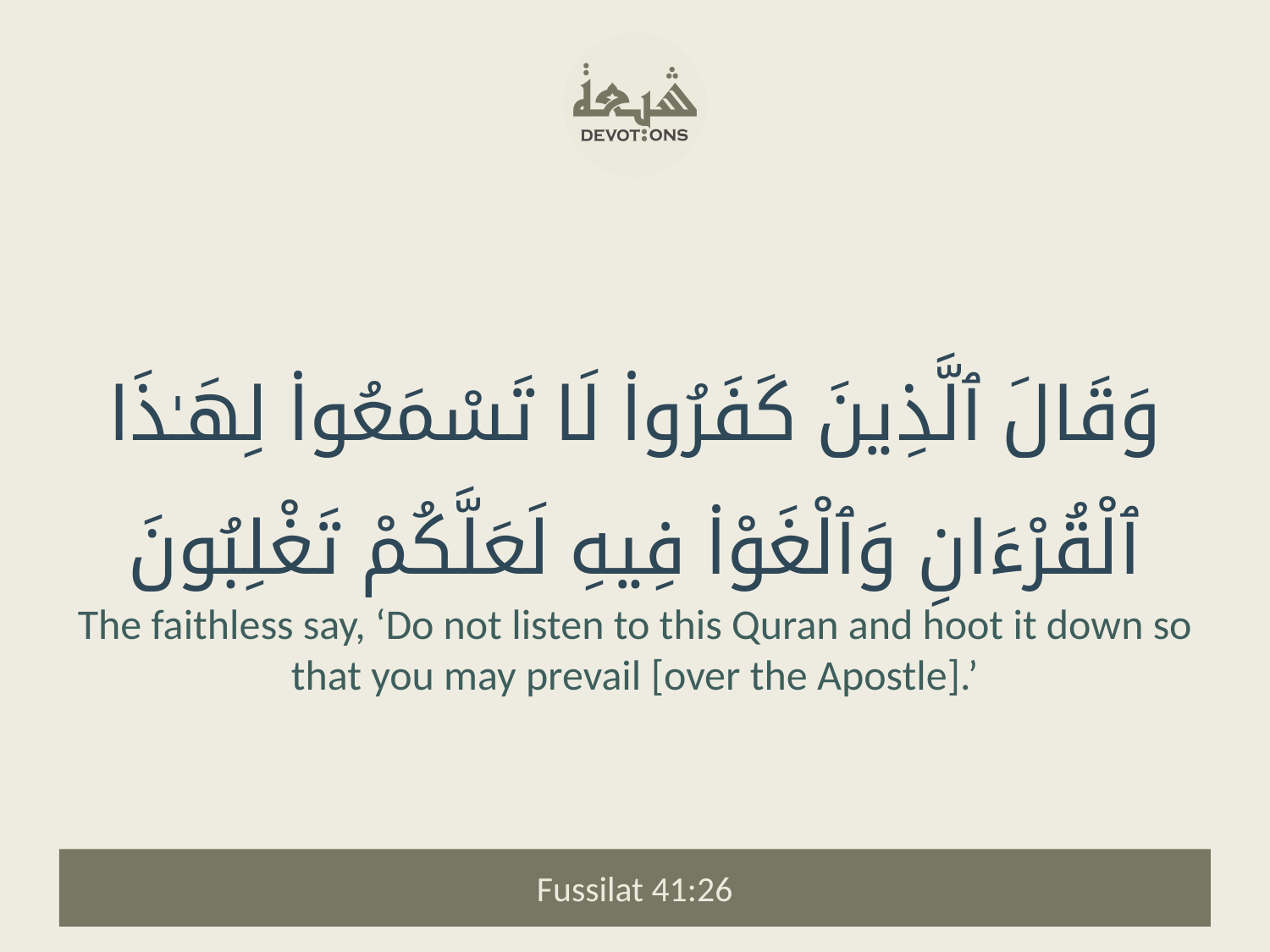

وَقَالَ ٱلَّذِينَ كَفَرُوا۟ لَا تَسْمَعُوا۟ لِهَـٰذَا ٱلْقُرْءَانِ وَٱلْغَوْا۟ فِيهِ لَعَلَّكُمْ تَغْلِبُونَ
The faithless say, ‘Do not listen to this Quran and hoot it down so that you may prevail [over the Apostle].’
Fussilat 41:26